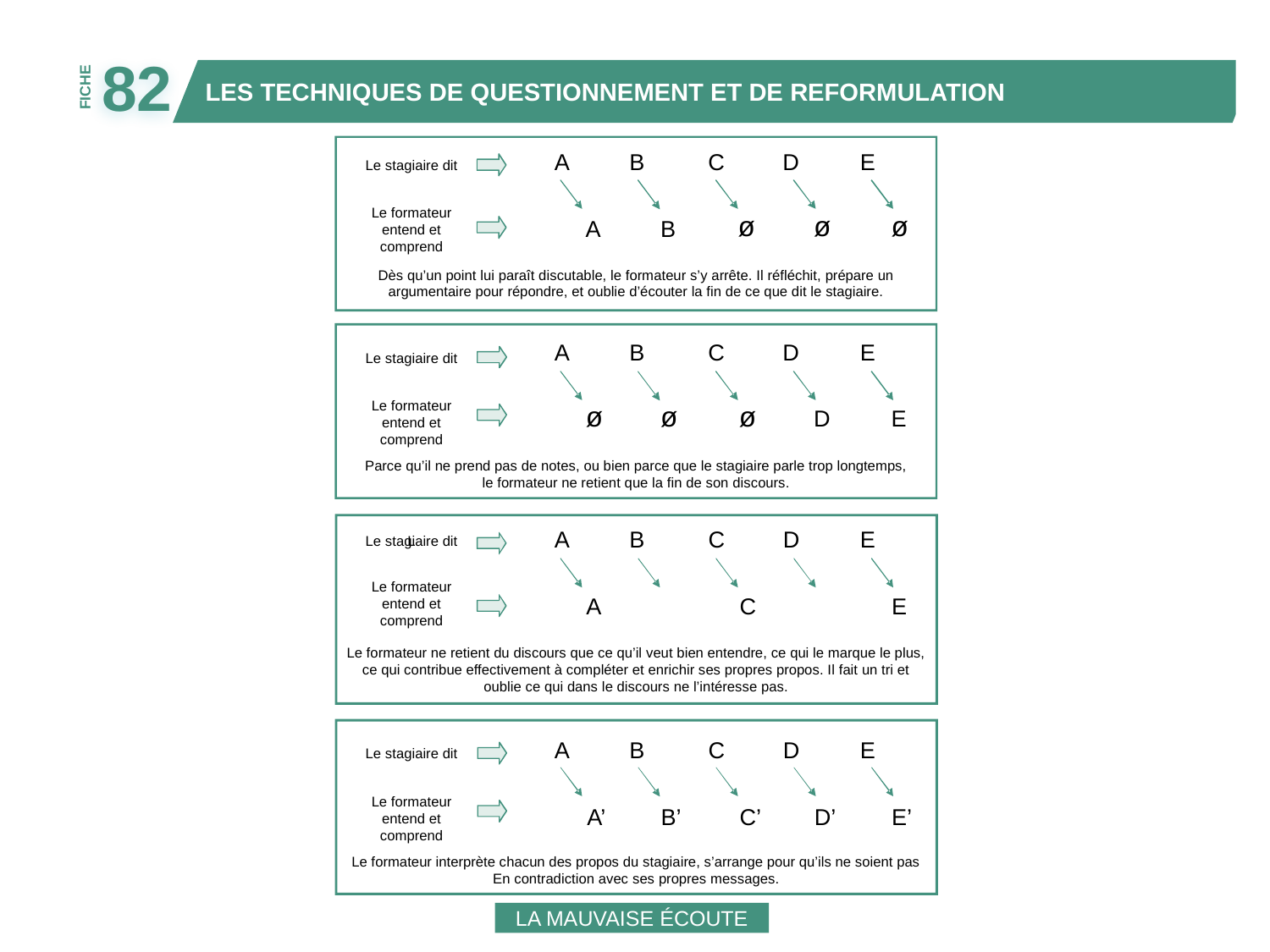

82

LES TECHNIQUES DE QUESTIONNEMENT ET DE REFORMULATION
FICHE

A
B
C
D
E

Le stagiaire dit

Le formateur
entend et
comprend
ø
ø
ø
A
B

Dès qu’un point lui paraît discutable, le formateur s’y arrête. Il réfléchit, prépare un argumentaire pour répondre, et oublie d’écouter la fin de ce que dit le stagiaire.

A
B
C
D
E

Le stagiaire dit

Le formateur
entend et
comprend
ø
ø
ø

D
E
Parce qu’il ne prend pas de notes, ou bien parce que le stagiaire parle trop longtemps,
le formateur ne retient que la fin de son discours.

A
B
C
D
E
Le stagiaire dit
L

Le formateur
entend et
comprend
A
C
E

Le formateur ne retient du discours que ce qu’il veut bien entendre, ce qui le marque le plus,
ce qui contribue effectivement à compléter et enrichir ses propres propos. Il fait un tri et
oublie ce qui dans le discours ne l’intéresse pas.

A
B
C
D
E

Le stagiaire dit

Le formateur
entend et
comprend

A’
B’
C’
D’
E’
Le formateur interprète chacun des propos du stagiaire, s’arrange pour qu’ils ne soient pas
En contradiction avec ses propres messages.
LA MAUVAISE ÉCOUTE